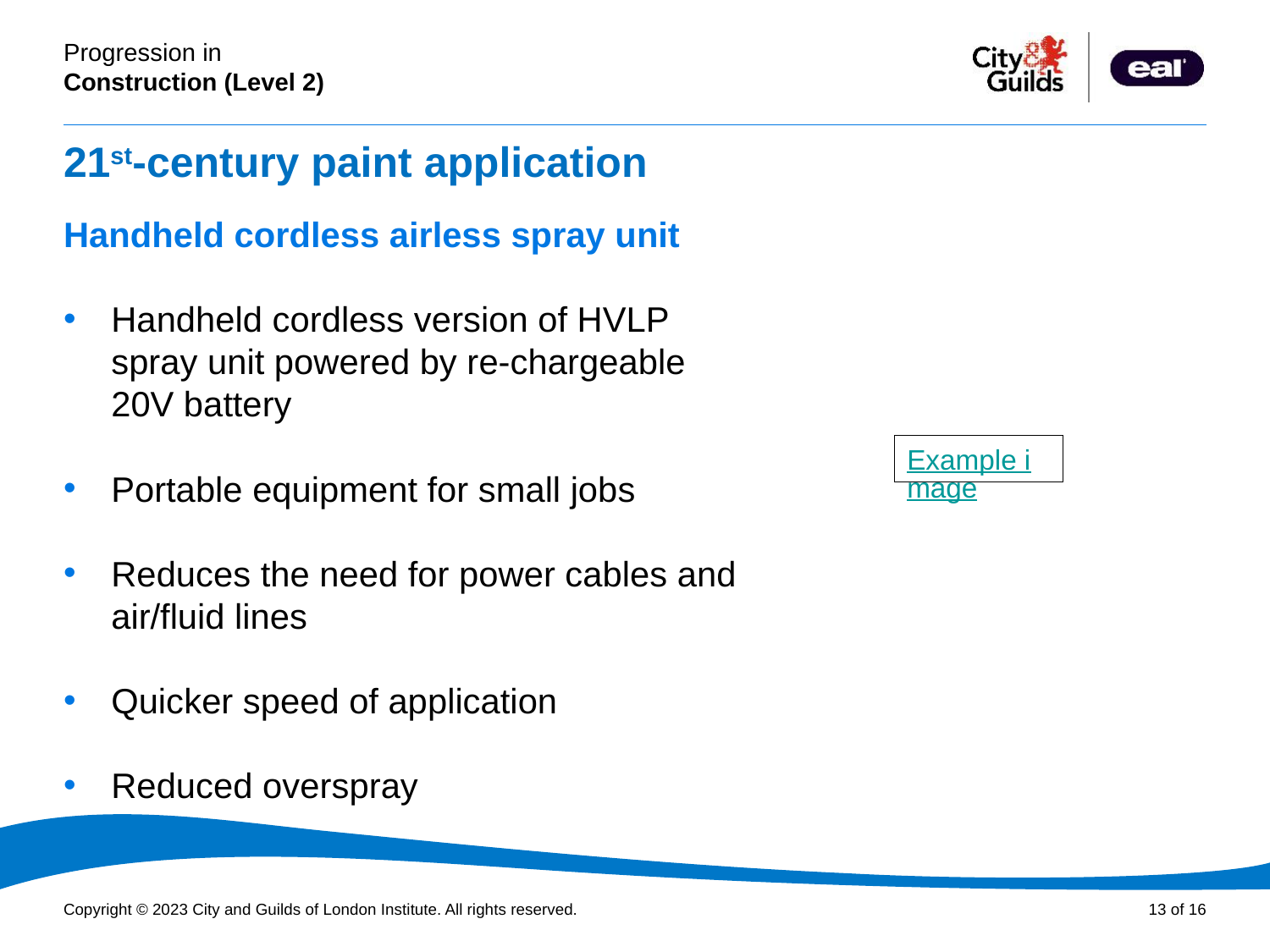

# 21st-century paint application
Handheld cordless airless spray unit

Handheld cordless version of HVLP spray unit powered by re-chargeable 20V battery

Portable equipment for small jobs

Reduces the need for power cables and air/fluid lines

Quicker speed of application

Reduced overspray

Example image